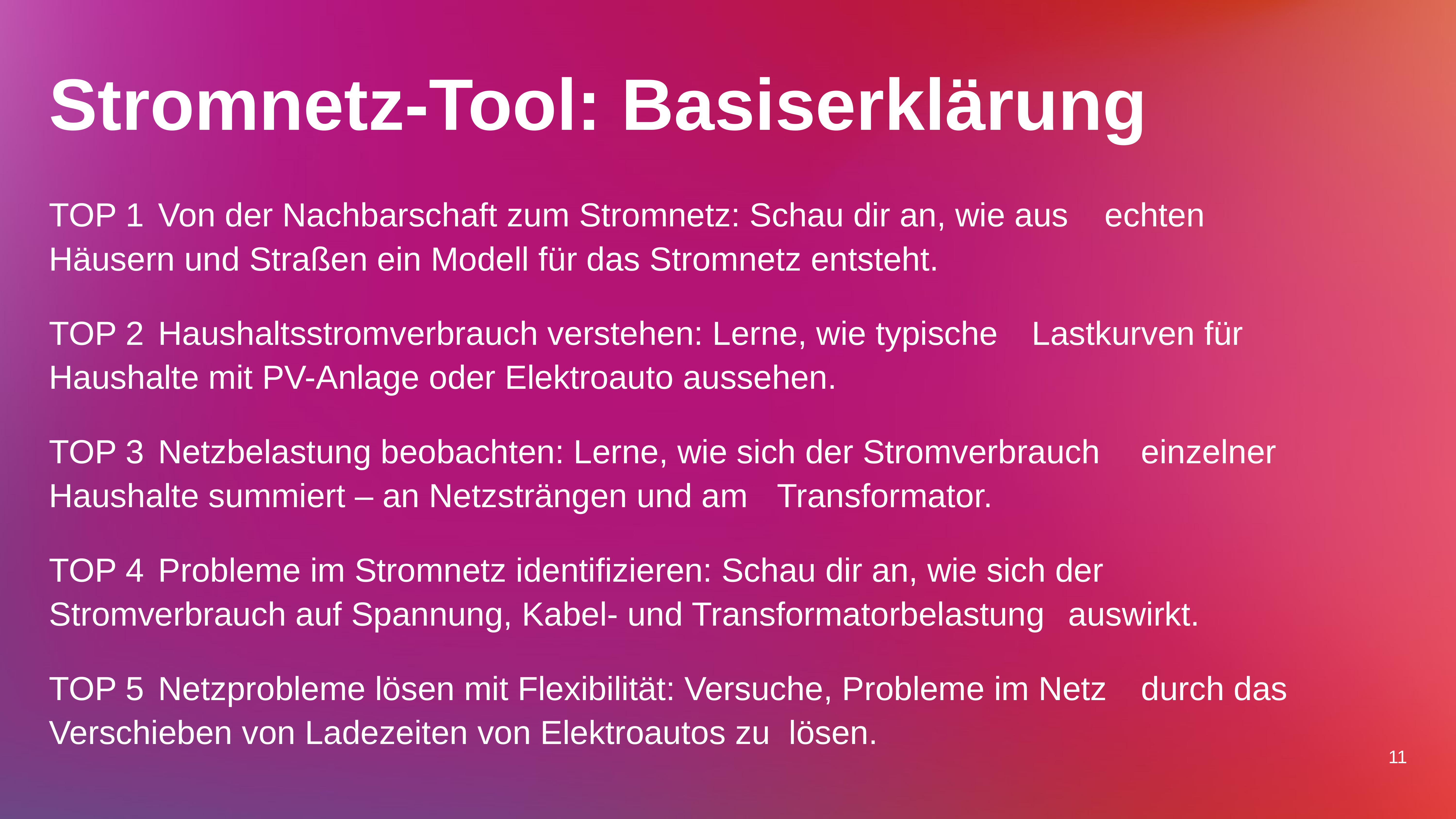

# Stromnetz-Tool: Basiserklärung
TOP 1	Von der Nachbarschaft zum Stromnetz: Schau dir an, wie aus 	echten Häusern und Straßen ein Modell für das Stromnetz entsteht.
TOP 2	Haushaltsstromverbrauch verstehen: Lerne, wie typische 	Lastkurven für 	Haushalte mit PV-Anlage oder Elektroauto aussehen.
TOP 3	Netzbelastung beobachten: Lerne, wie sich der Stromverbrauch 	einzelner Haushalte summiert – an Netzsträngen und am 	Transformator.
TOP 4	Probleme im Stromnetz identifizieren: Schau dir an, wie sich der 	Stromverbrauch auf Spannung, Kabel- und Transformatorbelastung 	auswirkt.
TOP 5	Netzprobleme lösen mit Flexibilität: Versuche, Probleme im Netz 	durch das Verschieben von Ladezeiten von Elektroautos zu  lösen.
11